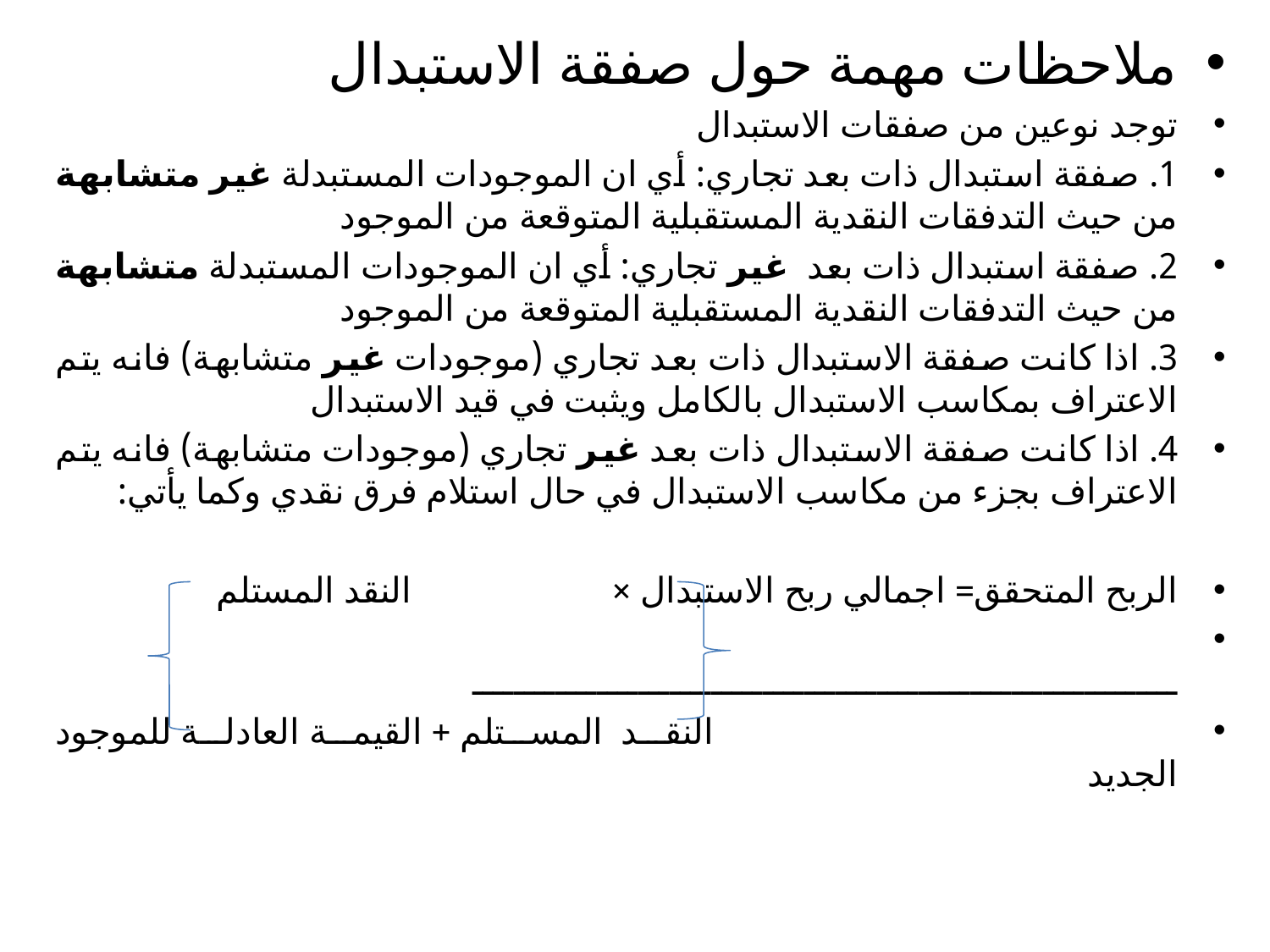

ملاحظات مهمة حول صفقة الاستبدال
توجد نوعين من صفقات الاستبدال
1. صفقة استبدال ذات بعد تجاري: أي ان الموجودات المستبدلة غير متشابهة من حيث التدفقات النقدية المستقبلية المتوقعة من الموجود
2. صفقة استبدال ذات بعد  غير تجاري: أي ان الموجودات المستبدلة متشابهة من حيث التدفقات النقدية المستقبلية المتوقعة من الموجود
3. اذا كانت صفقة الاستبدال ذات بعد تجاري (موجودات غير متشابهة) فانه يتم الاعتراف بمكاسب الاستبدال بالكامل ويثبت في قيد الاستبدال
4. اذا كانت صفقة الاستبدال ذات بعد غير تجاري (موجودات متشابهة) فانه يتم الاعتراف بجزء من مكاسب الاستبدال في حال استلام فرق نقدي وكما يأتي:

الربح المتحقق= اجمالي ربح الاستبدال ×                      النقد المستلم
                                                  ــــــــــــــــــــــــــــــــــــــــــــــــــــــــــــــــــــ
                                                   النقد  المستلم + القيمة العادلة للموجود الجديد